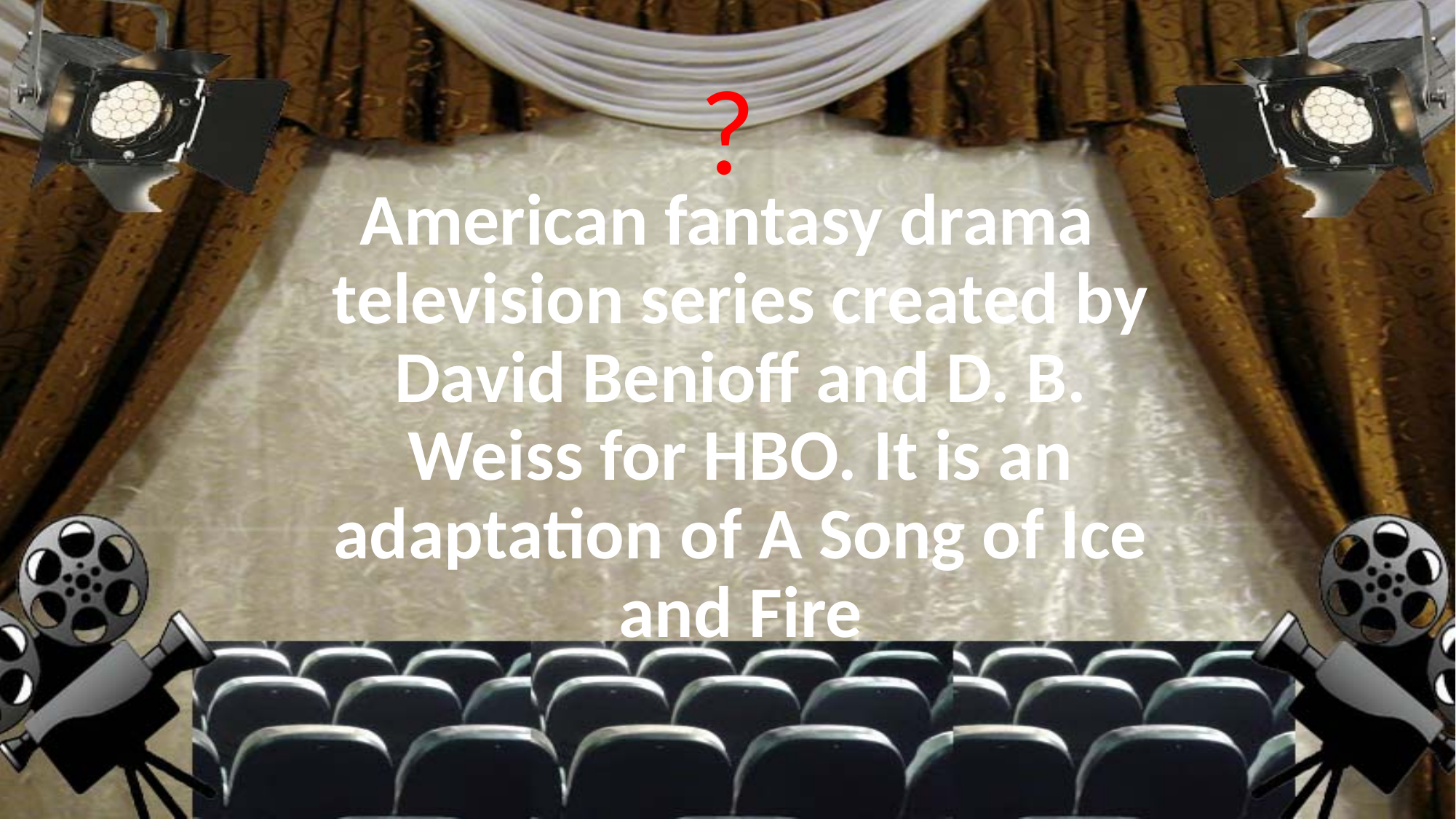

# ?
American fantasy drama television series created by David Benioff and D. B. Weiss for HBO. It is an adaptation of A Song of Ice and Fire